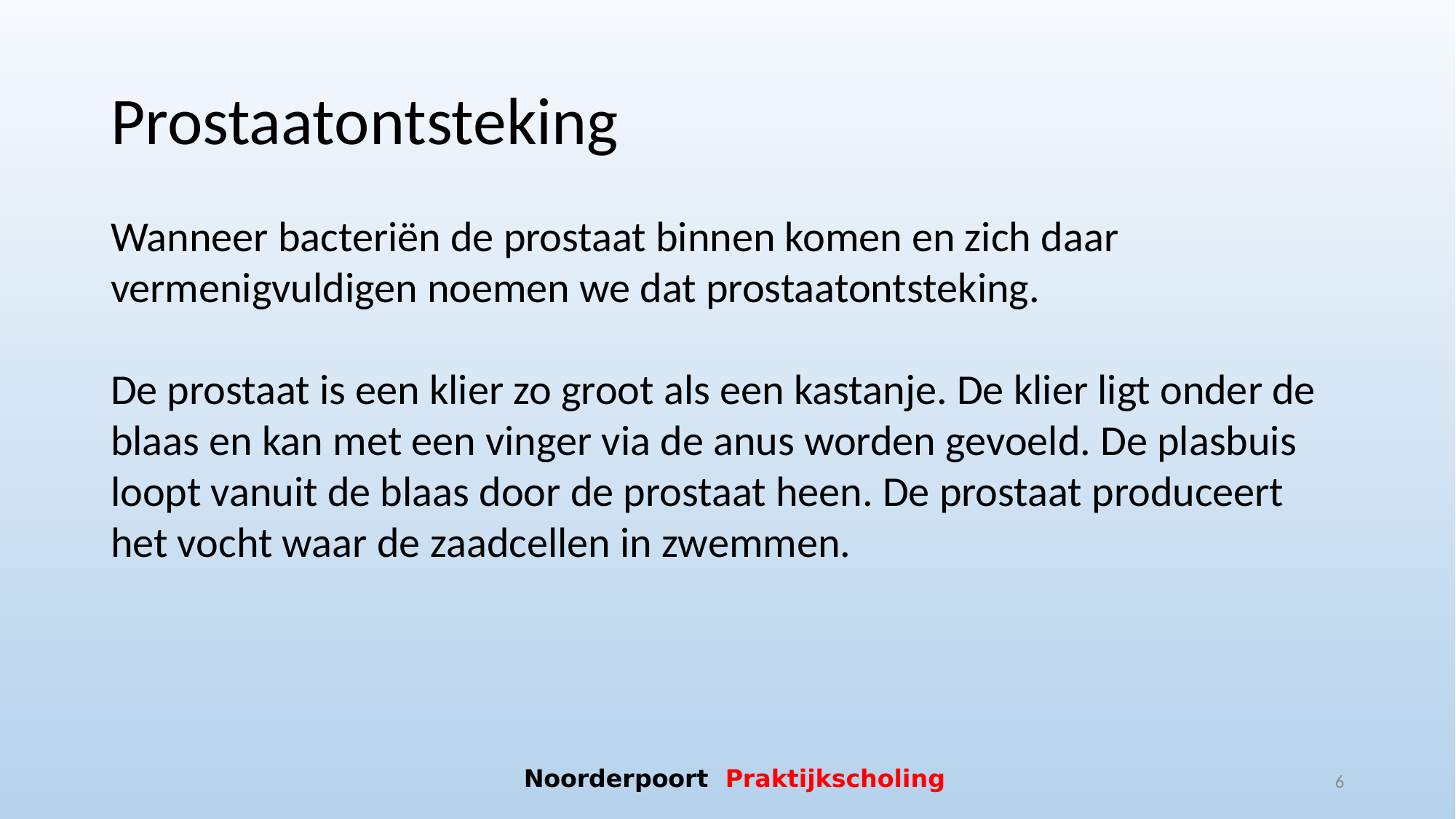

# Prostaatontsteking
Wanneer bacteriën de prostaat binnen komen en zich daar vermenigvuldigen noemen we dat prostaatontsteking.

De prostaat is een klier zo groot als een kastanje. De klier ligt onder de blaas en kan met een vinger via de anus worden gevoeld. De plasbuis loopt vanuit de blaas door de prostaat heen. De prostaat produceert het vocht waar de zaadcellen in zwemmen.
Noorderpoort  Praktijkscholing
6